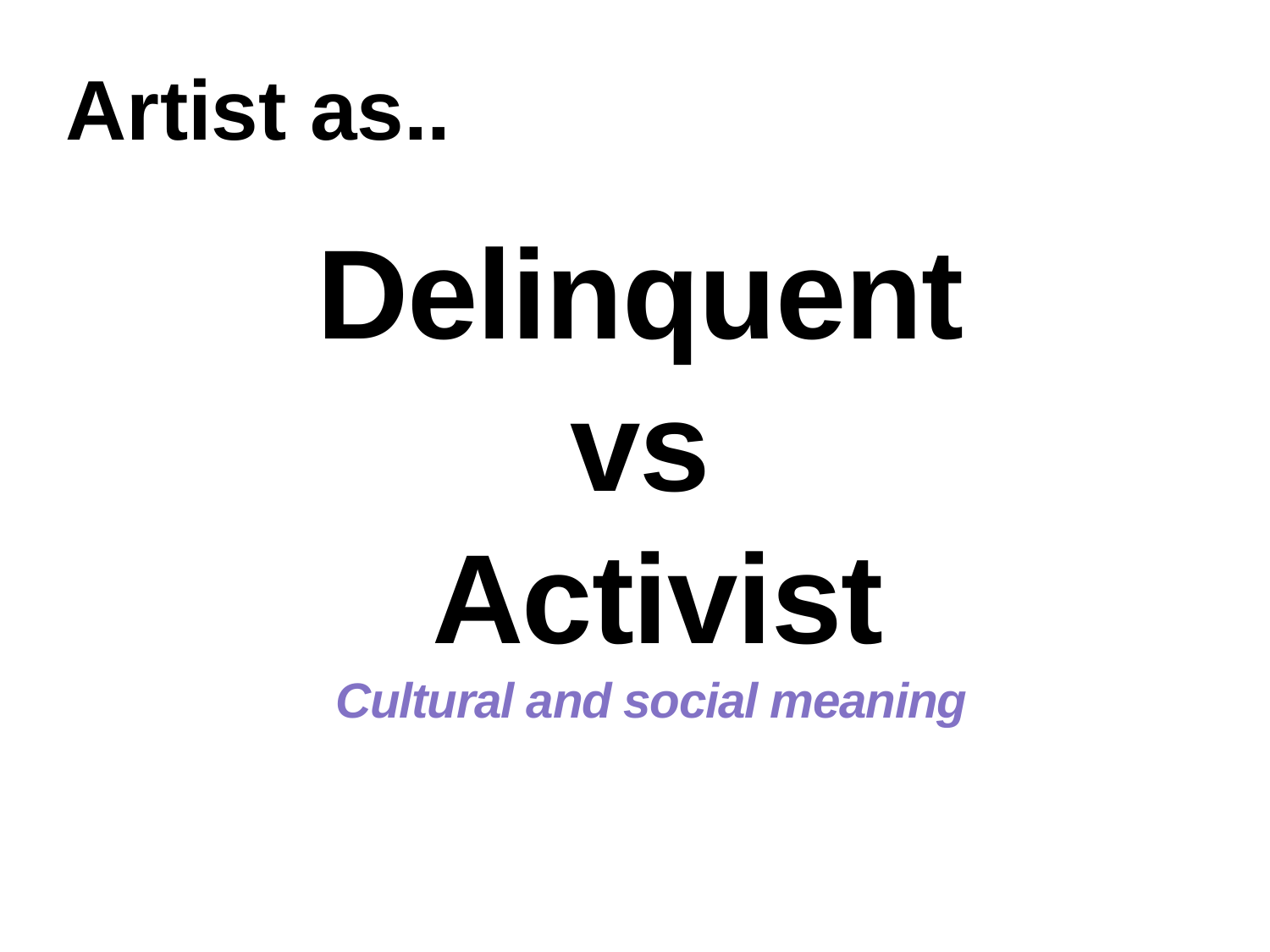

Artist as..
# Delinquent vs Activist Cultural and social meaning